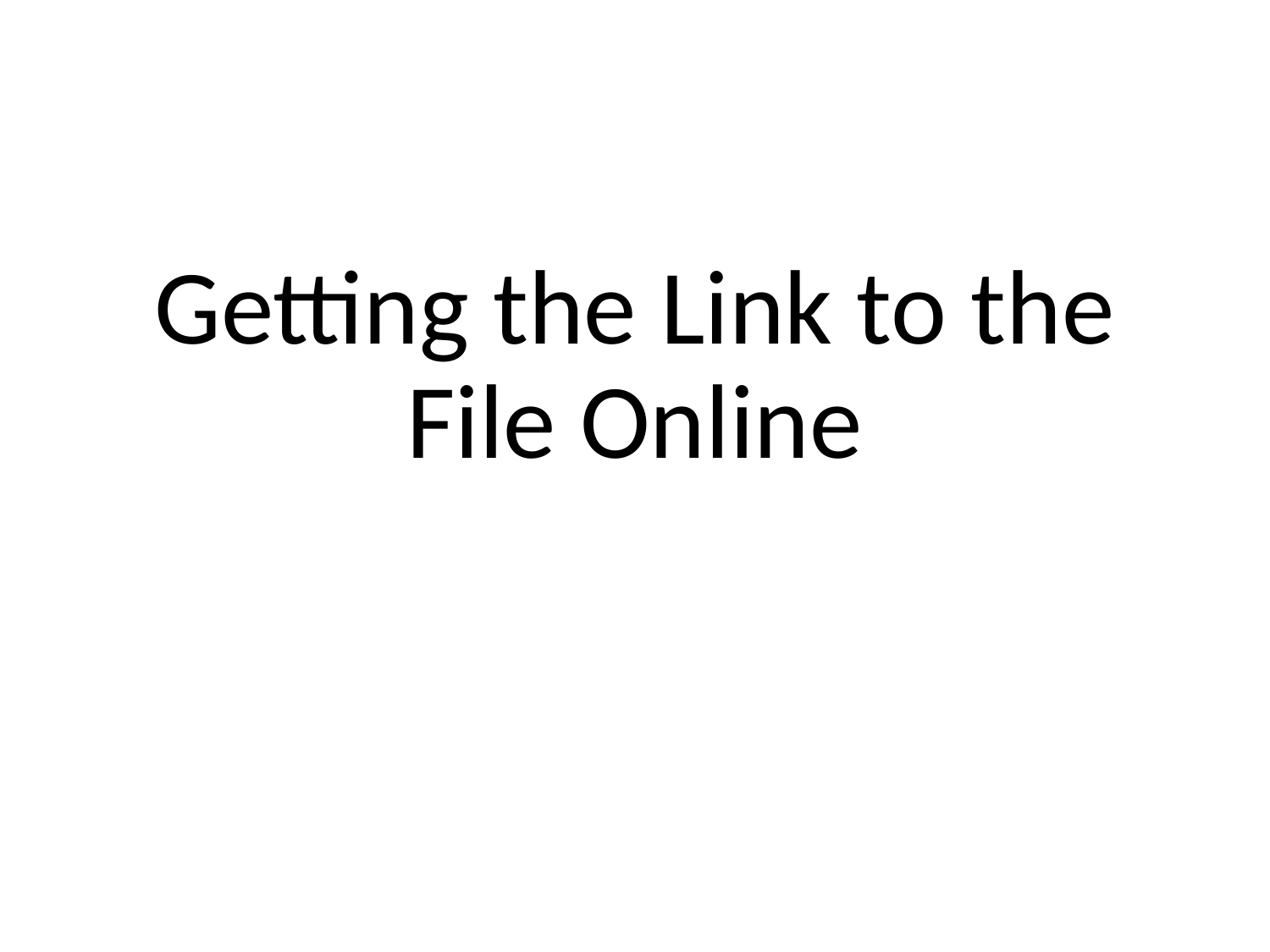

# Getting the Link to the File Online